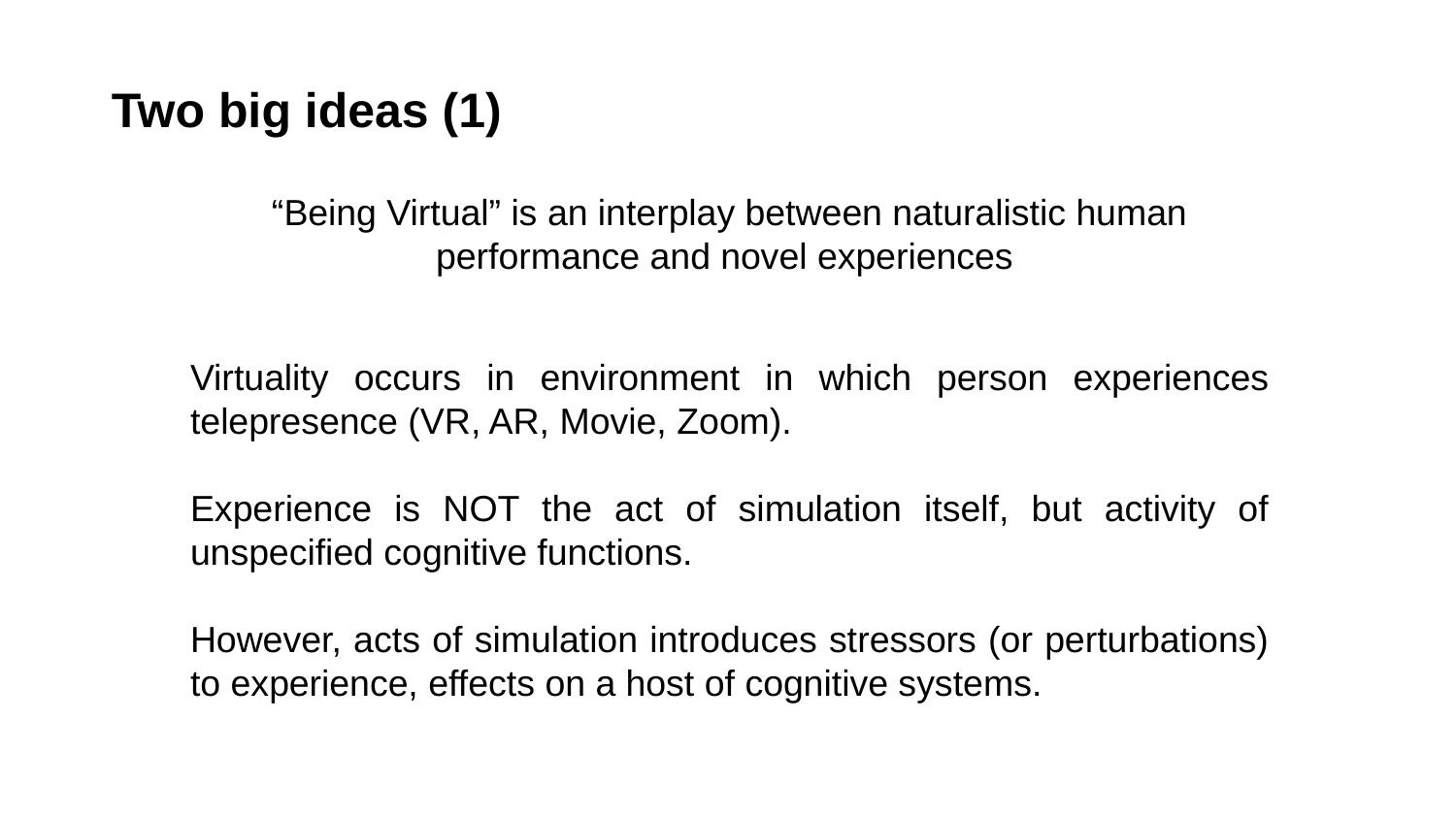

Two big ideas (1)
“Being Virtual” is an interplay between naturalistic human performance and novel experiences
Virtuality occurs in environment in which person experiences telepresence (VR, AR, Movie, Zoom).

Experience is NOT the act of simulation itself, but activity of unspecified cognitive functions.

However, acts of simulation introduces stressors (or perturbations) to experience, effects on a host of cognitive systems.